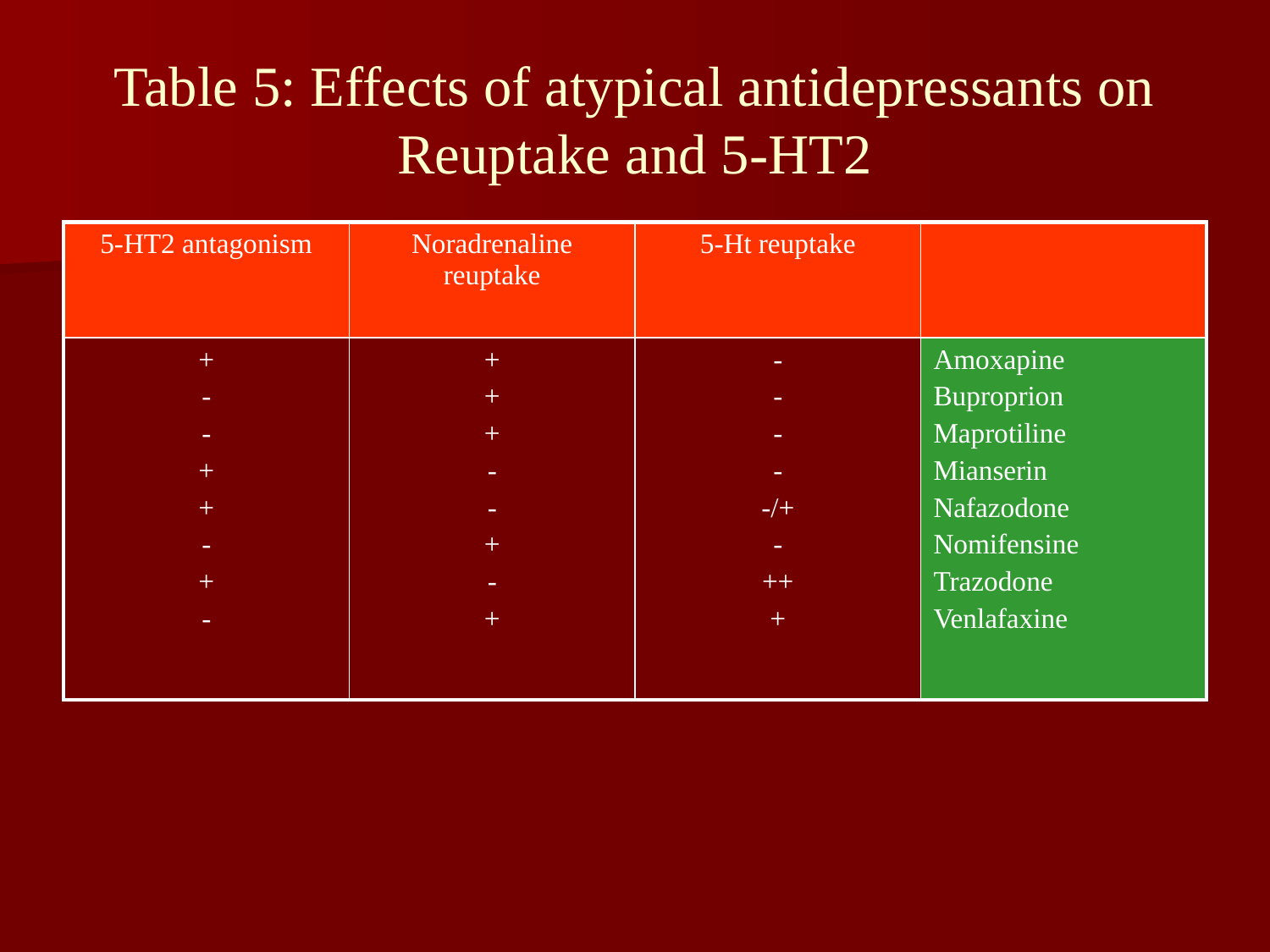

# Table 5: Effects of atypical antidepressants on Reuptake and 5-HT2
| 5-HT2 antagonism | Noradrenaline reuptake | 5-Ht reuptake |  |
| --- | --- | --- | --- |
| + - - + + - + - | + + + - - + - + | - - - - -/+ - ++ + | Amoxapine Buproprion Maprotiline Mianserin Nafazodone Nomifensine Trazodone Venlafaxine |